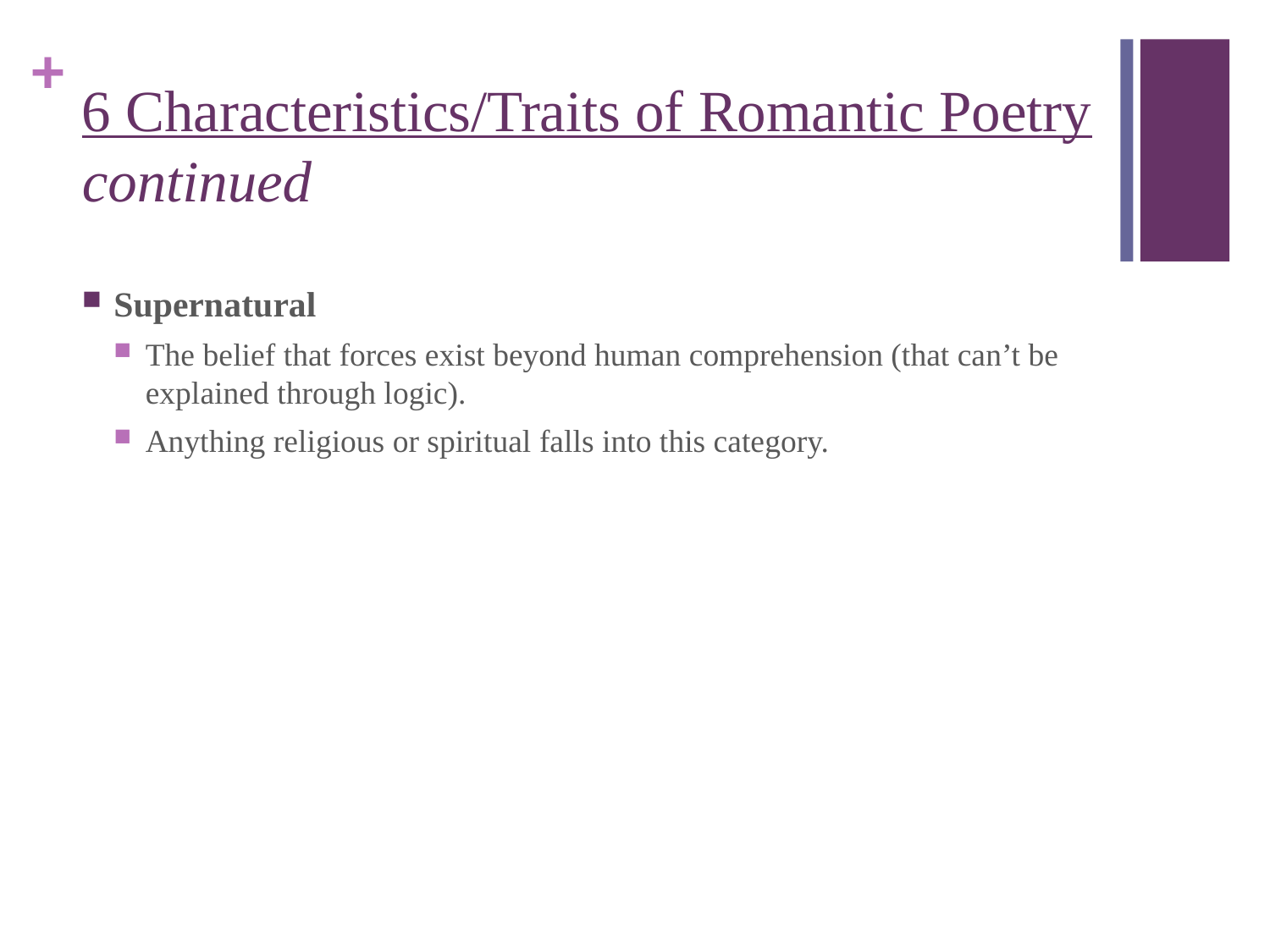

# 6 Characteristics/Traits of Romantic Poetry continued
Supernatural
The belief that forces exist beyond human comprehension (that can’t be explained through logic).
Anything religious or spiritual falls into this category.